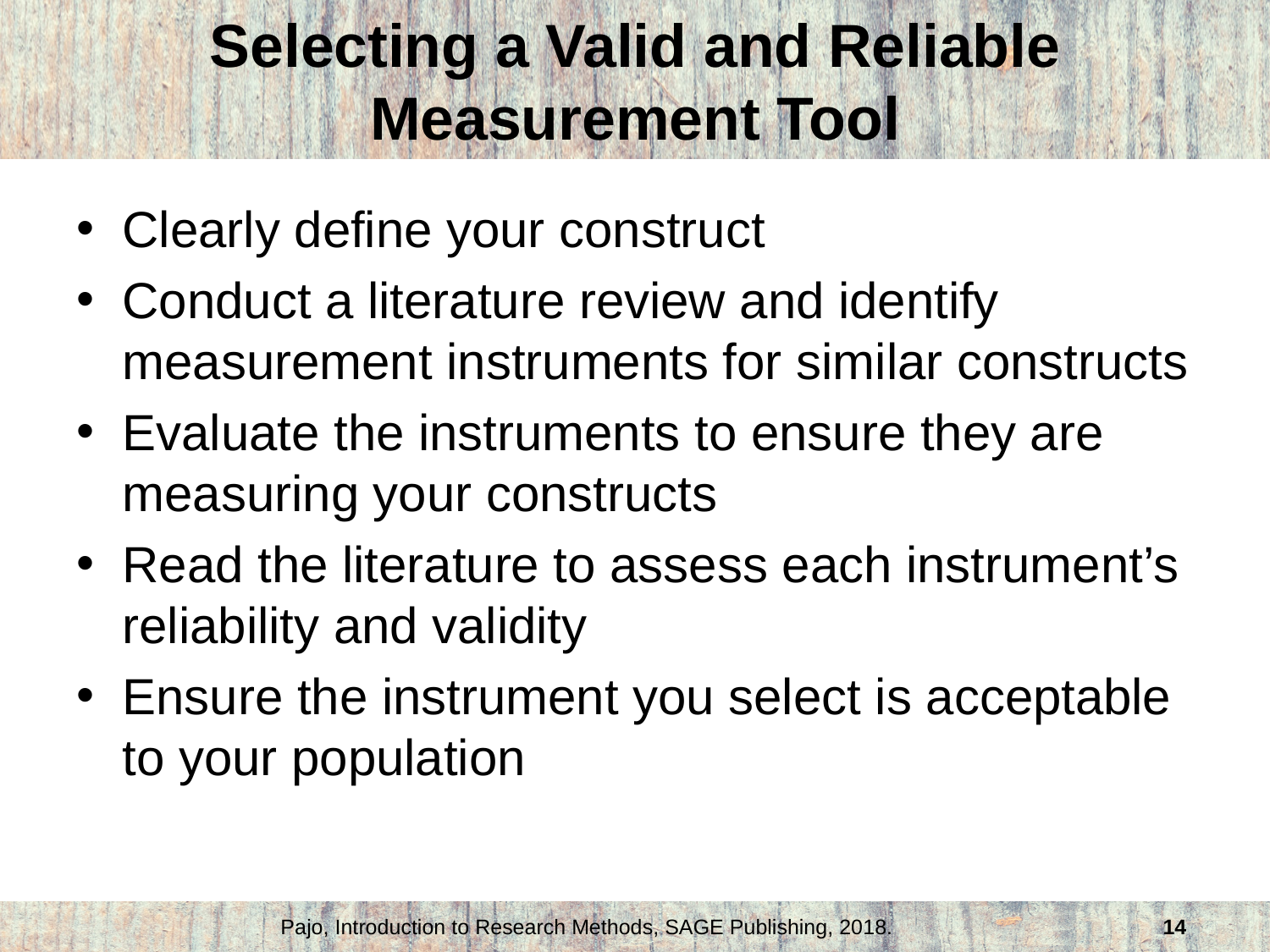

# Selecting a Valid and Reliable Measurement Tool
Clearly define your construct
Conduct a literature review and identify measurement instruments for similar constructs
Evaluate the instruments to ensure they are measuring your constructs
Read the literature to assess each instrument’s reliability and validity
Ensure the instrument you select is acceptable to your population

Pajo, Introduction to Research Methods, SAGE Publishing, 2018.
14